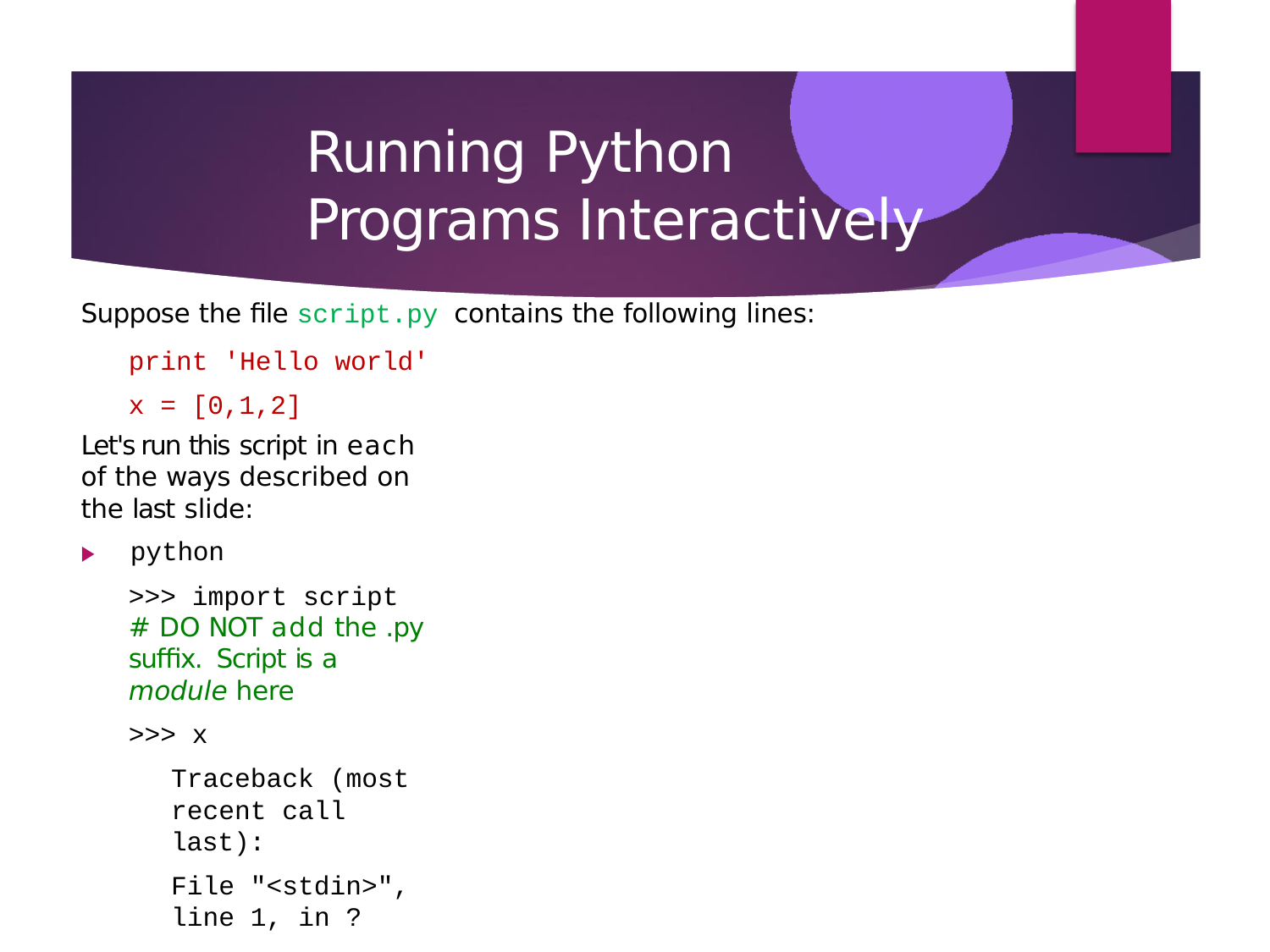

# Running Python Programs Interactively
Suppose the file script.py contains the following lines:
print 'Hello world' x = [0,1,2]
Let's run this script in each of the ways described on the last slide:
▶	python
>>> import script # DO NOT add the .py suffix. Script is a module here
>>> x
Traceback (most recent call last):
File "<stdin>", line 1, in ?
NameError: name 'x' is not defined
>>> script.x	# to make use of x, we need to let Python know which #module it came from, i.e. give Python its context
[0,1,2]